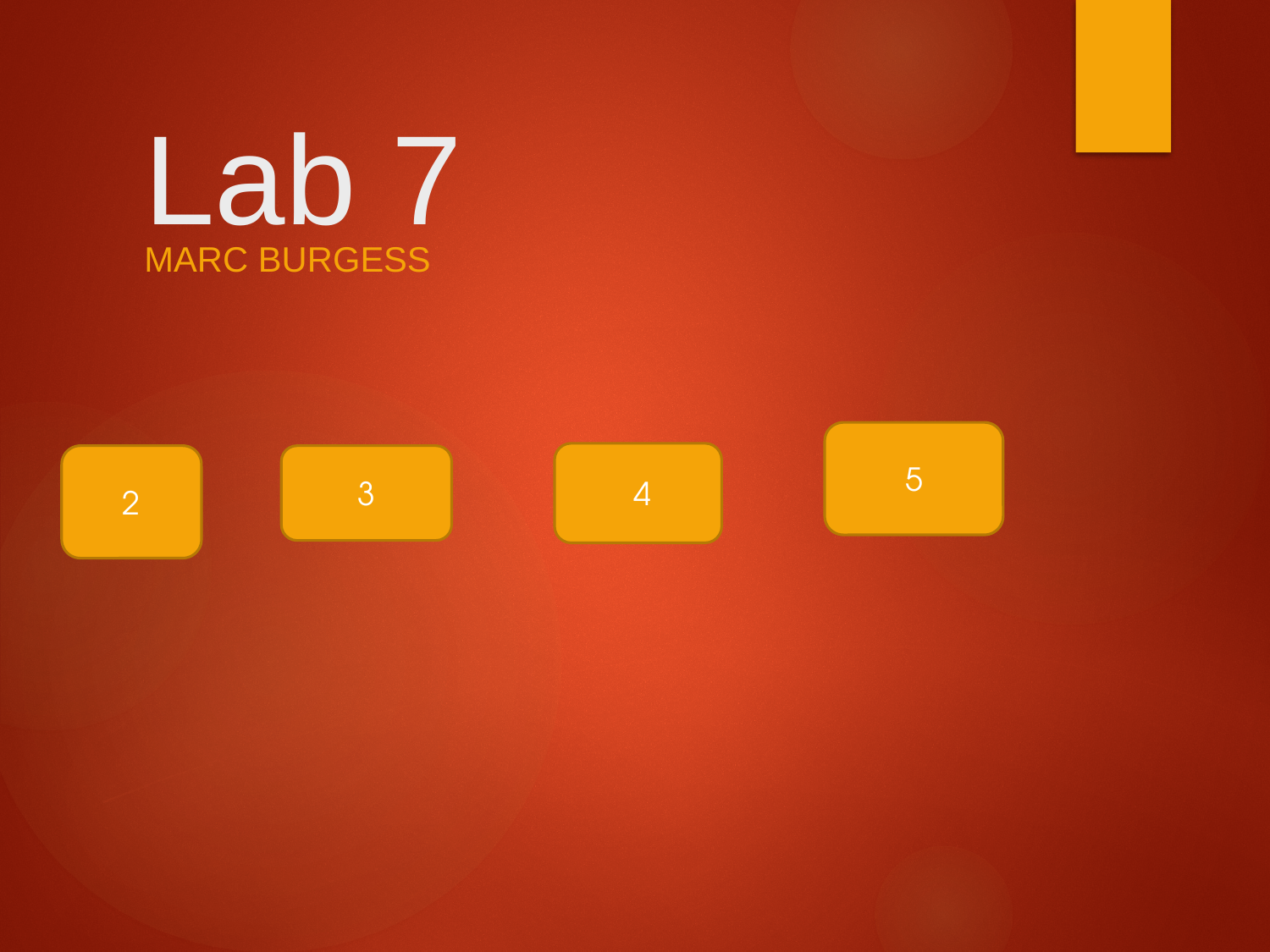

# Lab 7
Marc Burgess
5
 4
2
3